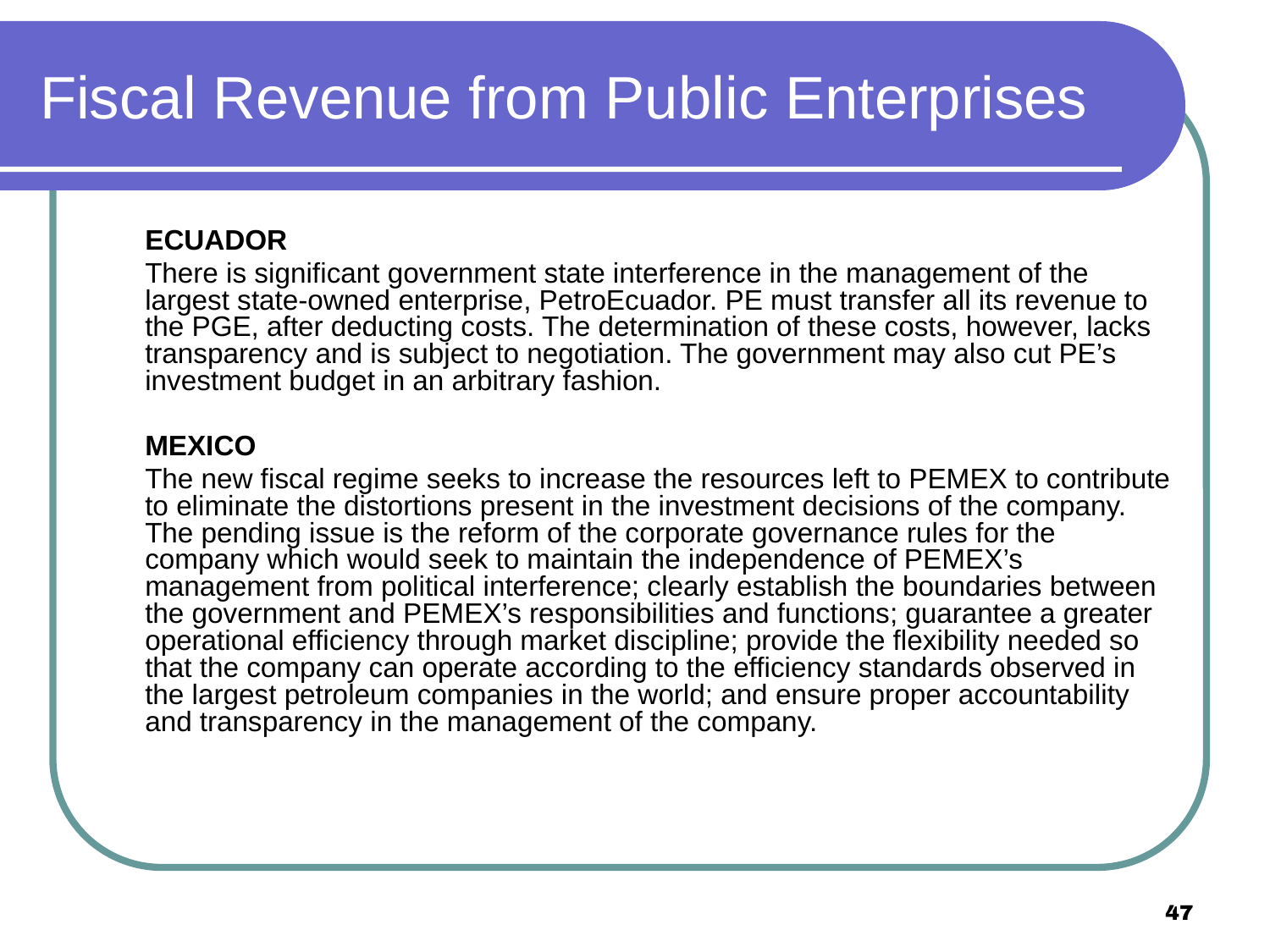

# Fiscal Revenue from Public Enterprises
	ECUADOR
	There is significant government state interference in the management of the largest state-owned enterprise, PetroEcuador. PE must transfer all its revenue to the PGE, after deducting costs. The determination of these costs, however, lacks transparency and is subject to negotiation. The government may also cut PE’s investment budget in an arbitrary fashion.

	MEXICO
	The new fiscal regime seeks to increase the resources left to PEMEX to contribute to eliminate the distortions present in the investment decisions of the company. The pending issue is the reform of the corporate governance rules for the company which would seek to maintain the independence of PEMEX’s management from political interference; clearly establish the boundaries between the government and PEMEX’s responsibilities and functions; guarantee a greater operational efficiency through market discipline; provide the flexibility needed so that the company can operate according to the efficiency standards observed in the largest petroleum companies in the world; and ensure proper accountability and transparency in the management of the company.
47